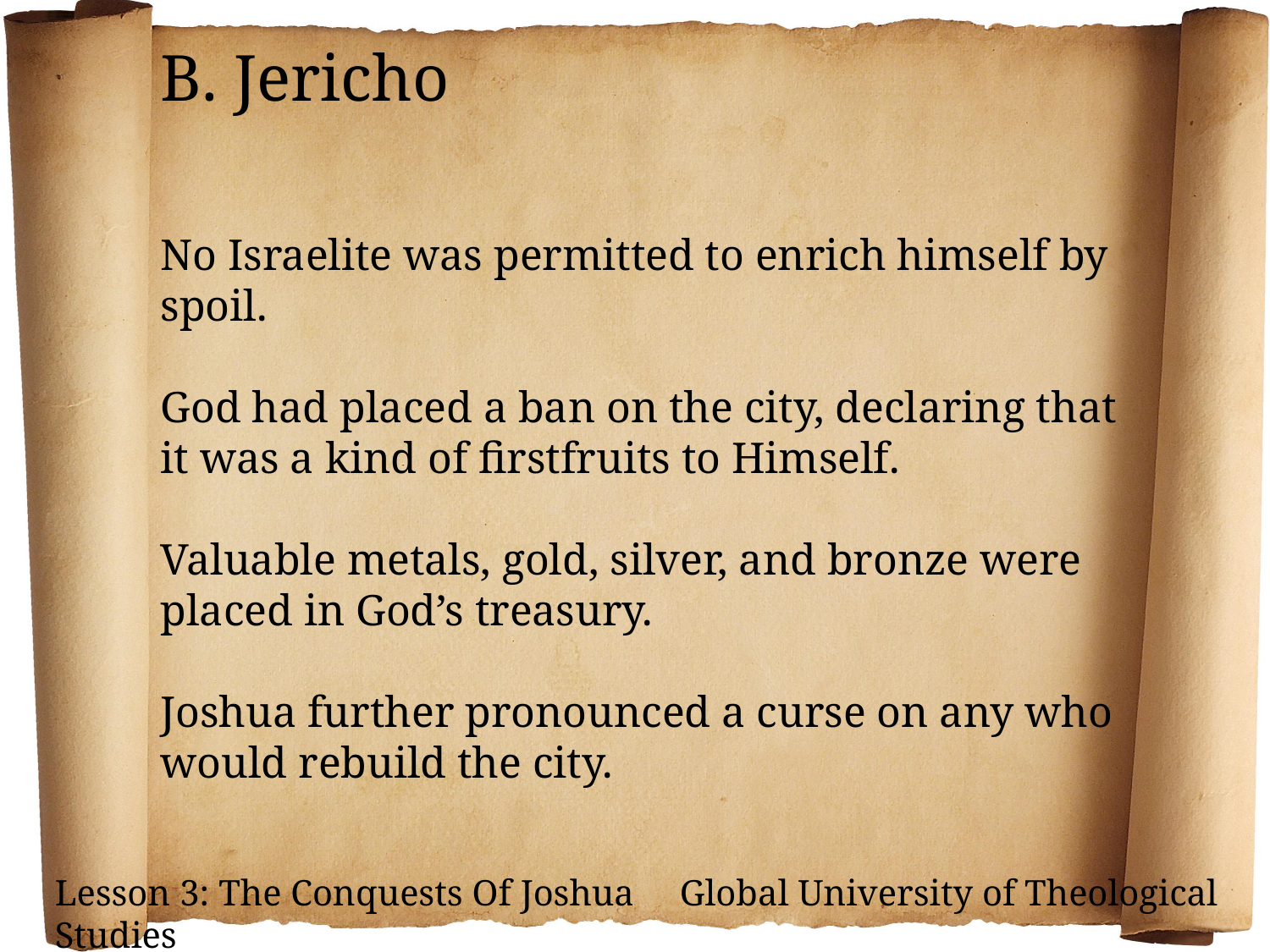

B. Jericho
No Israelite was permitted to enrich himself by spoil.

God had placed a ban on the city, declaring that it was a kind of firstfruits to Himself.

Valuable metals, gold, silver, and bronze were placed in God’s treasury.

Joshua further pronounced a curse on any who would rebuild the city.
Lesson 3: The Conquests Of Joshua     Global University of Theological Studies